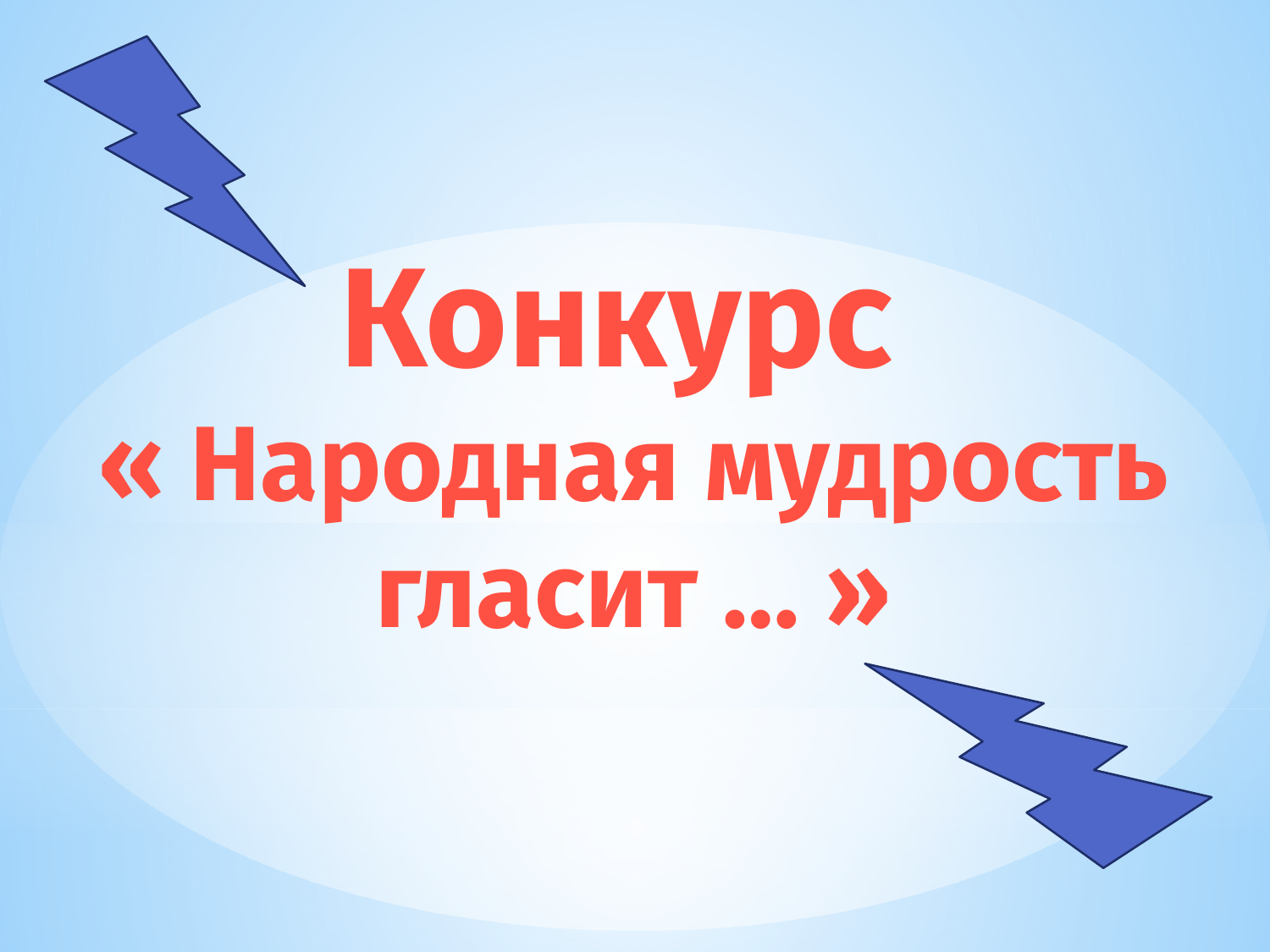

Конкурс
« Народная мудрость гласит … »